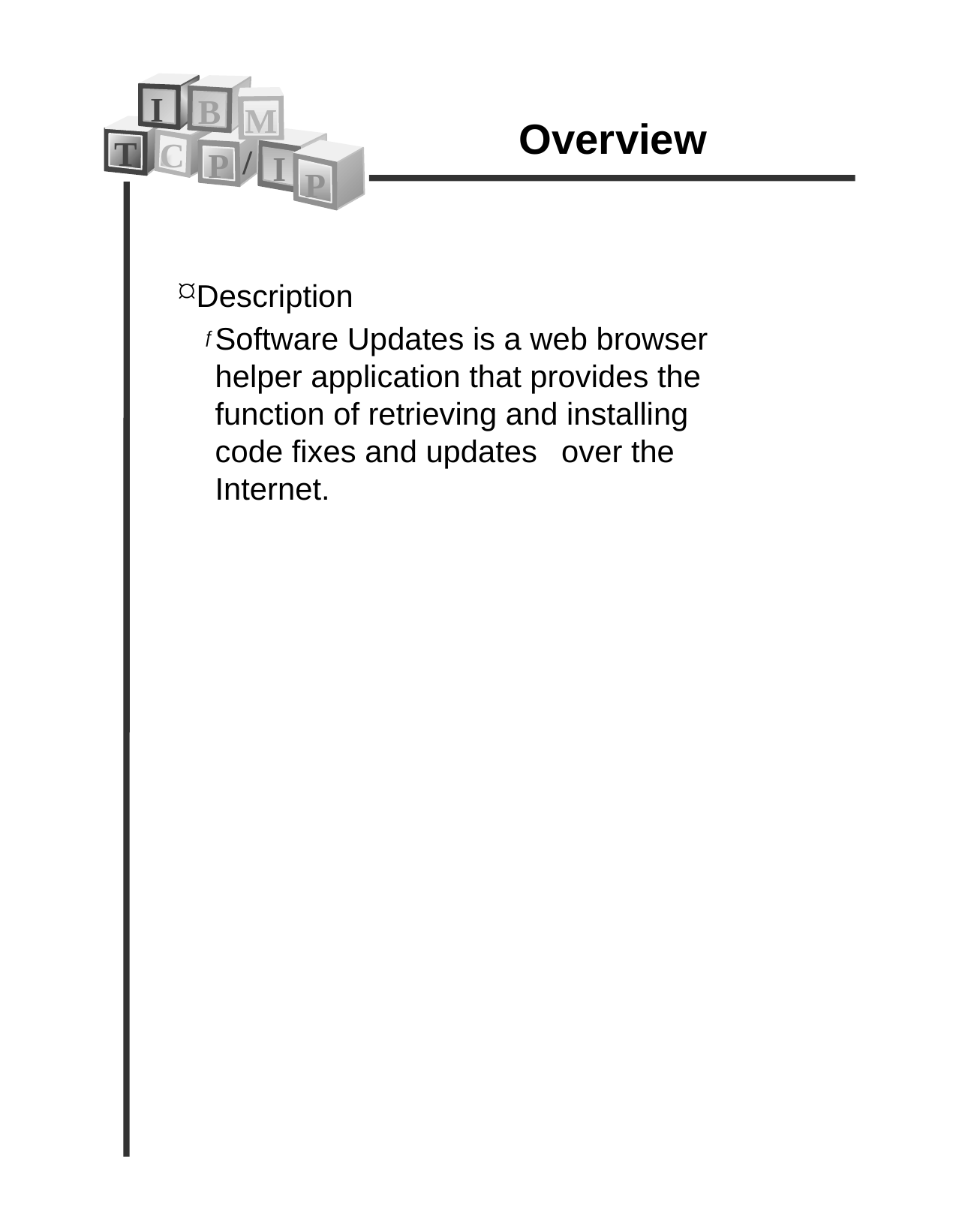

Overview

I

B

M

T
C

/

P

I

P

Description
Software Updates is a web browser helper application that provides the function of retrieving and installing code fixes and updates	 over the Internet.